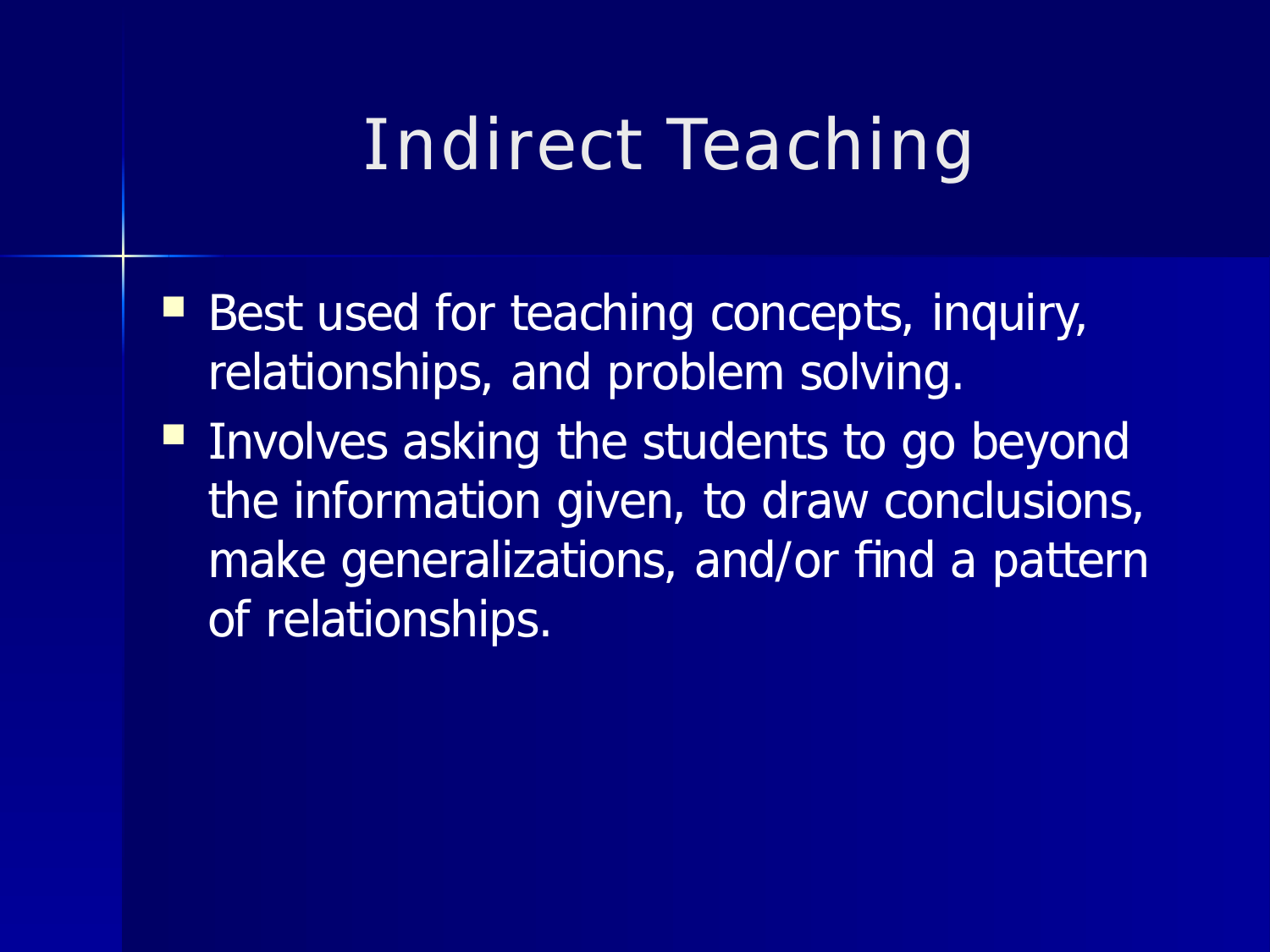

# Indirect Teaching
Best used for teaching concepts, inquiry, relationships, and problem solving.
Involves asking the students to go beyond the information given, to draw conclusions, make generalizations, and/or find a pattern of relationships.